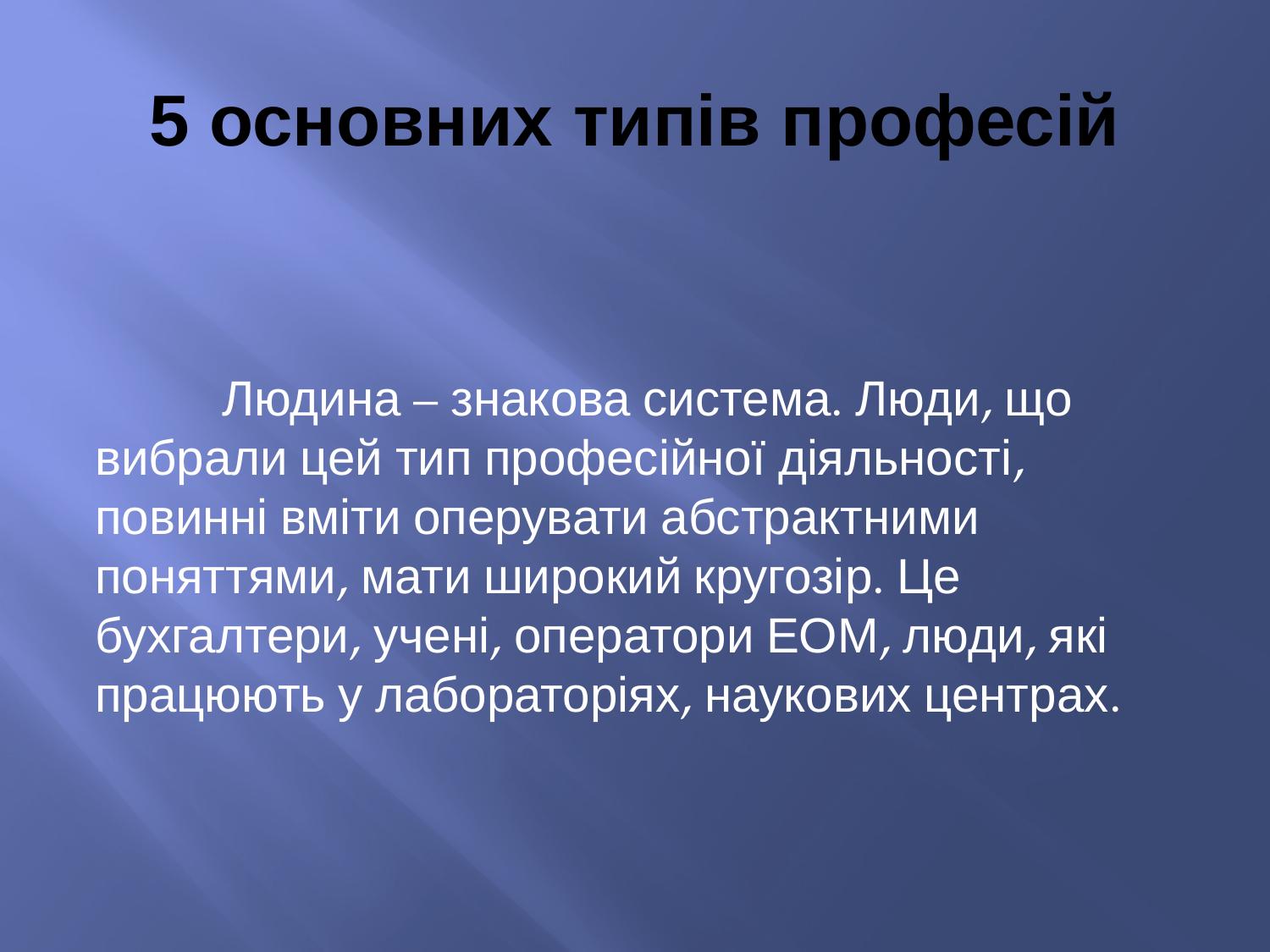

# 5 основних типів професій

	Людина – знакова система. Люди, що вибрали цей тип професійної діяльності, повинні вміти оперувати абстрактними поняттями, мати широкий кругозір. Це бухгалтери, учені, оператори ЕОМ, люди, які працюють у лабораторіях, наукових центрах.